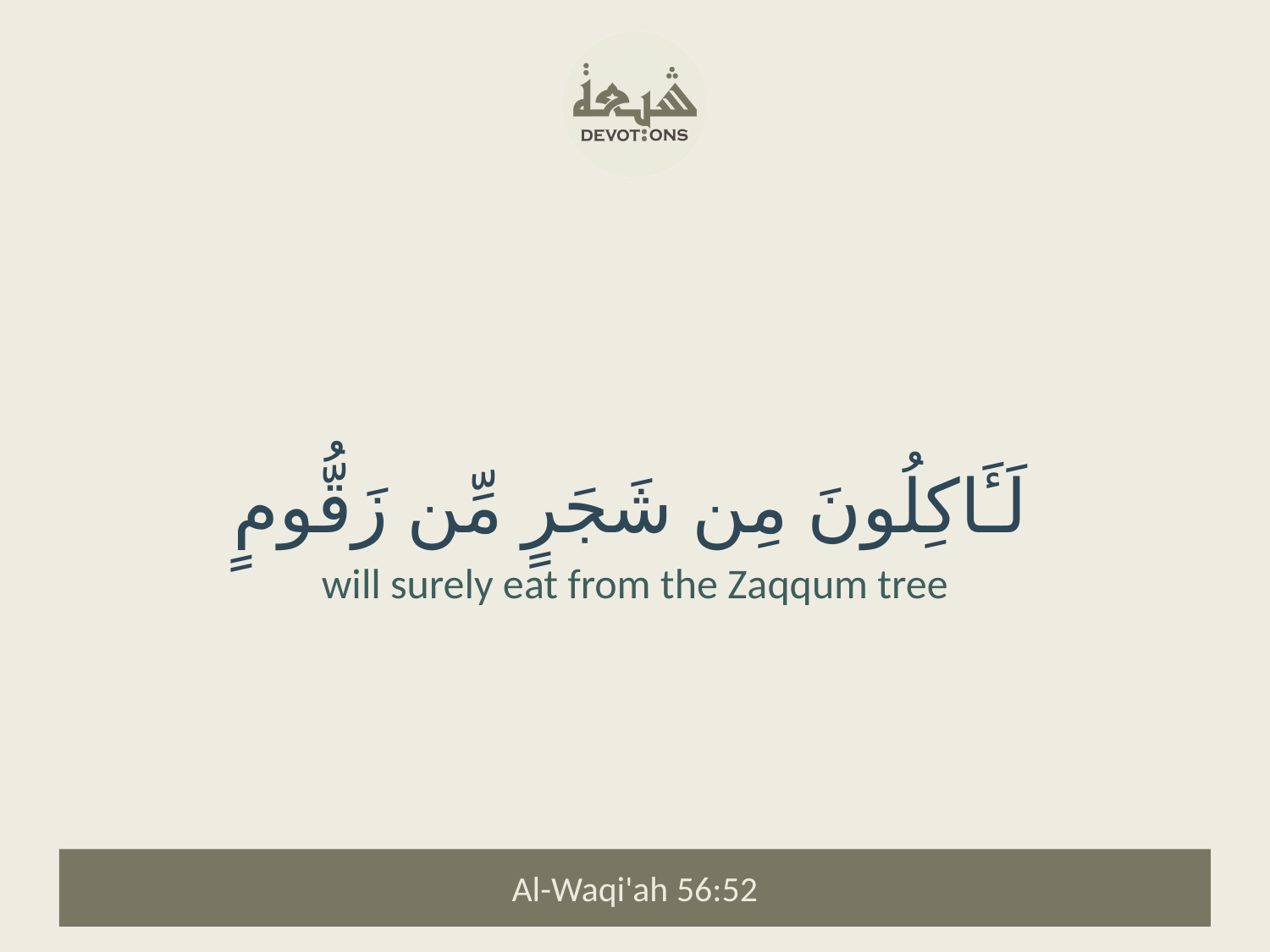

لَـَٔاكِلُونَ مِن شَجَرٍ مِّن زَقُّومٍ
will surely eat from the Zaqqum tree
Al-Waqi'ah 56:52